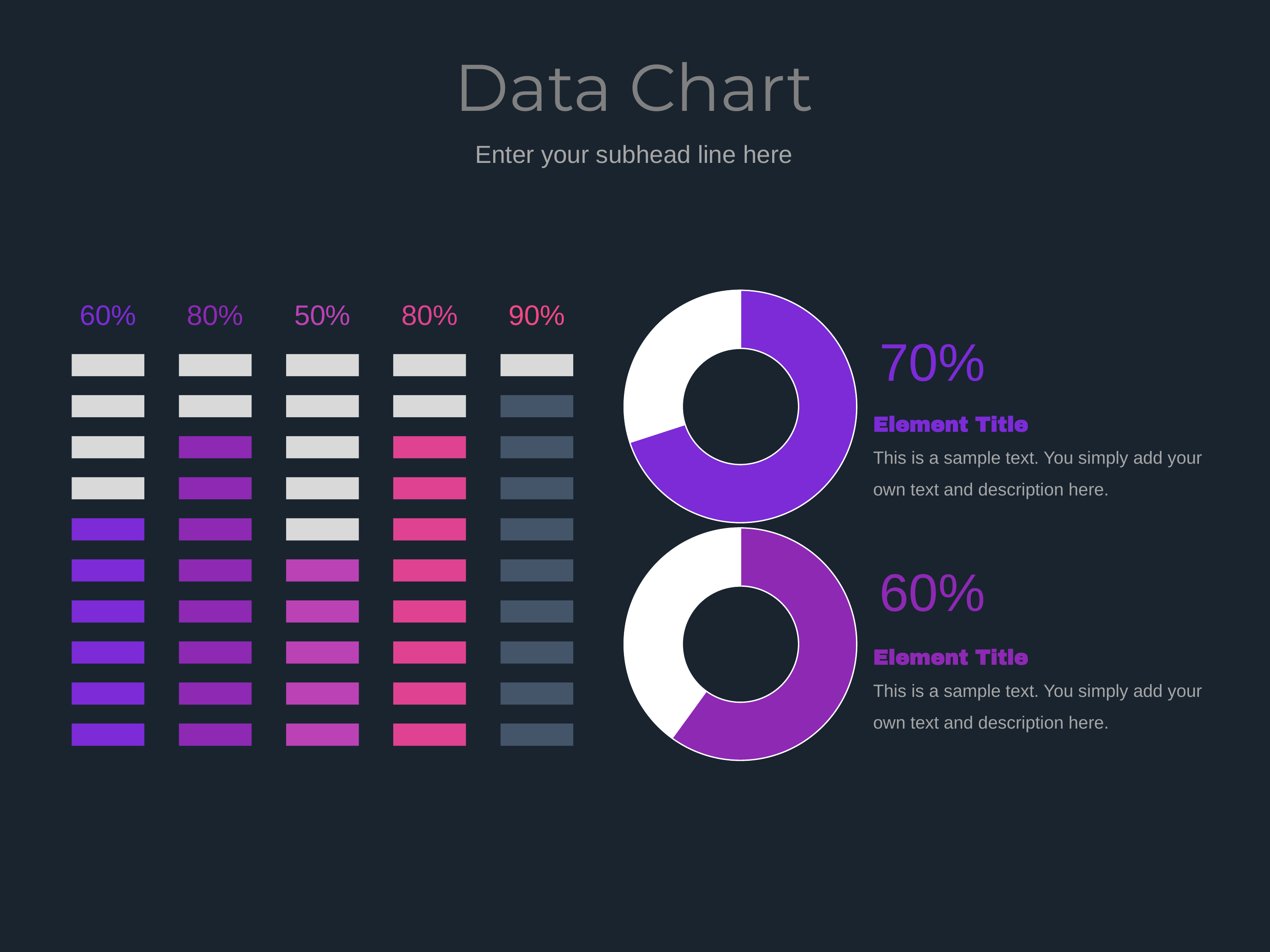

# Data Chart
Enter your subhead line here

### Chart

| Category | Sales |
|---|---|
| 1st Qtr | 70.0 |
| 2nd Qtr | 30.0 |
60%

80%

50%

80%

90%

70%
Element Title
This is a sample text. You simply add your own text and description here.

### Chart

| Category | Sales |
|---|---|
| 1st Qtr | 60.0 |
| 2nd Qtr | 40.0 |
60%
Element Title
This is a sample text. You simply add your own text and description here.